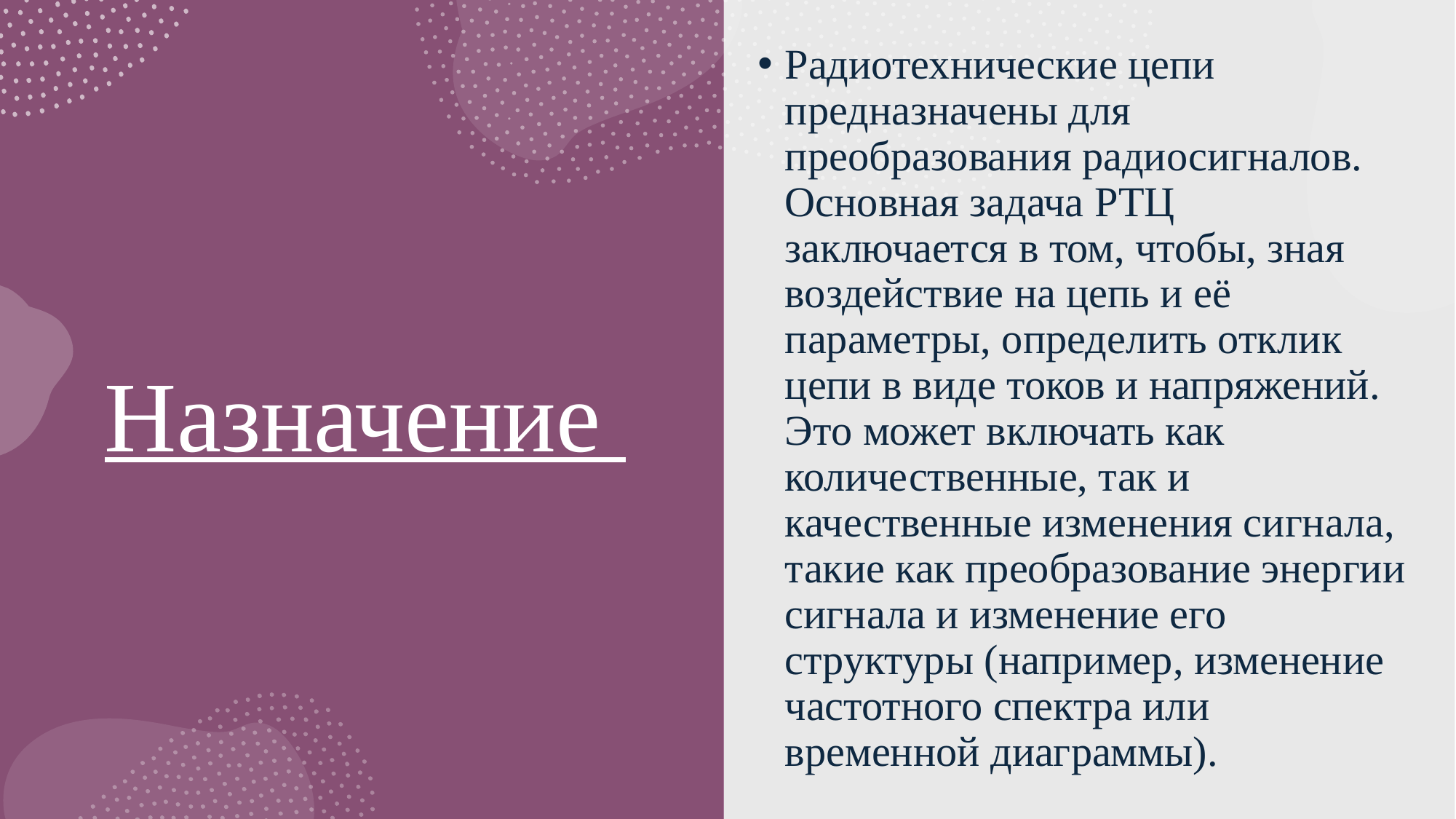

Радиотехнические цепи предназначены для преобразования радиосигналов. Основная задача РТЦ заключается в том, чтобы, зная воздействие на цепь и её параметры, определить отклик цепи в виде токов и напряжений. Это может включать как количественные, так и качественные изменения сигнала, такие как преобразование энергии сигнала и изменение его структуры (например, изменение частотного спектра или временной диаграммы).
# Назначение